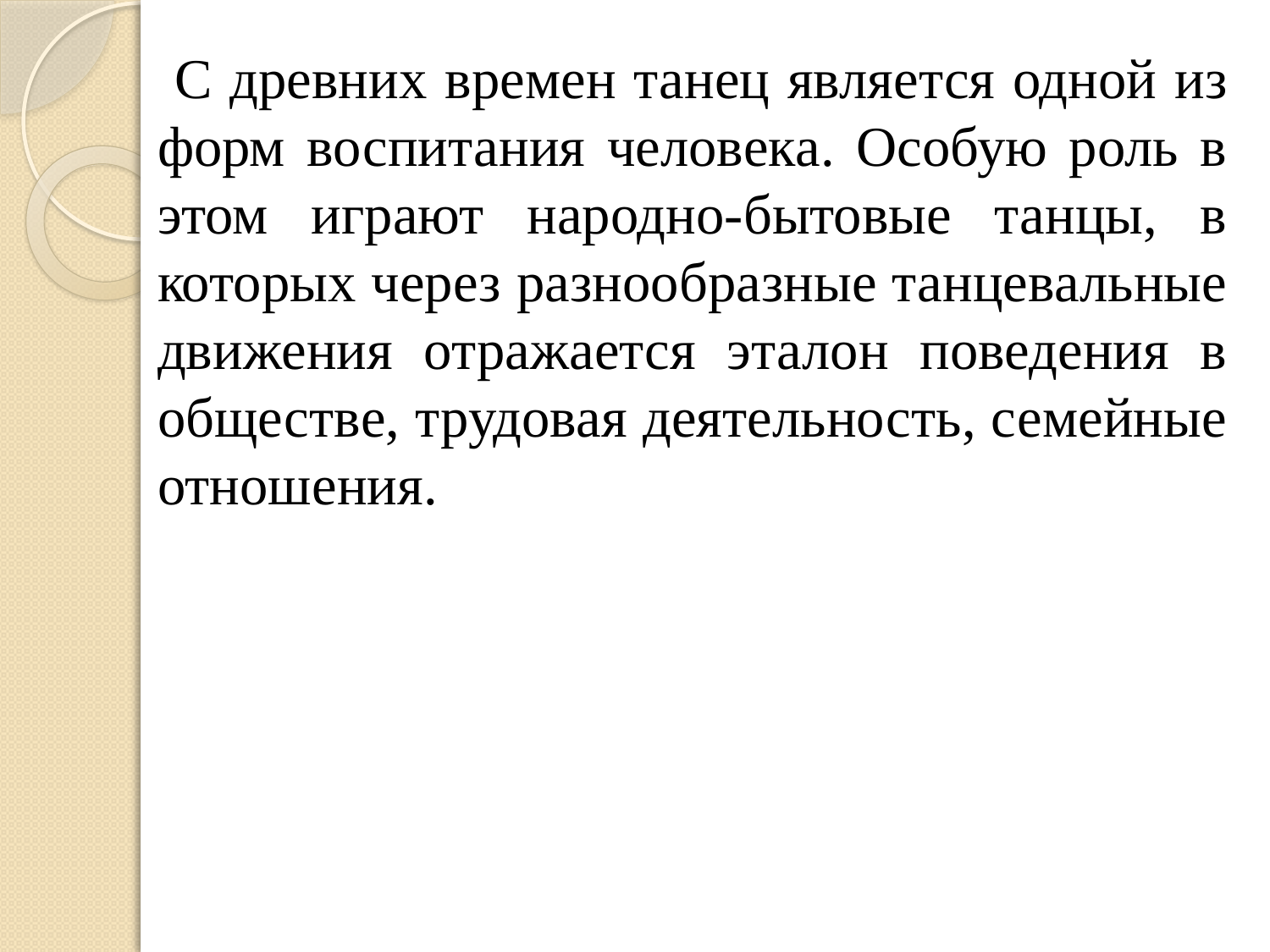

С древних времен танец является одной из форм воспитания человека. Особую роль в этом играют народно-бытовые танцы, в которых через разнообразные танцевальные движения отражается эталон поведения в обществе, трудовая деятельность, семейные отношения.